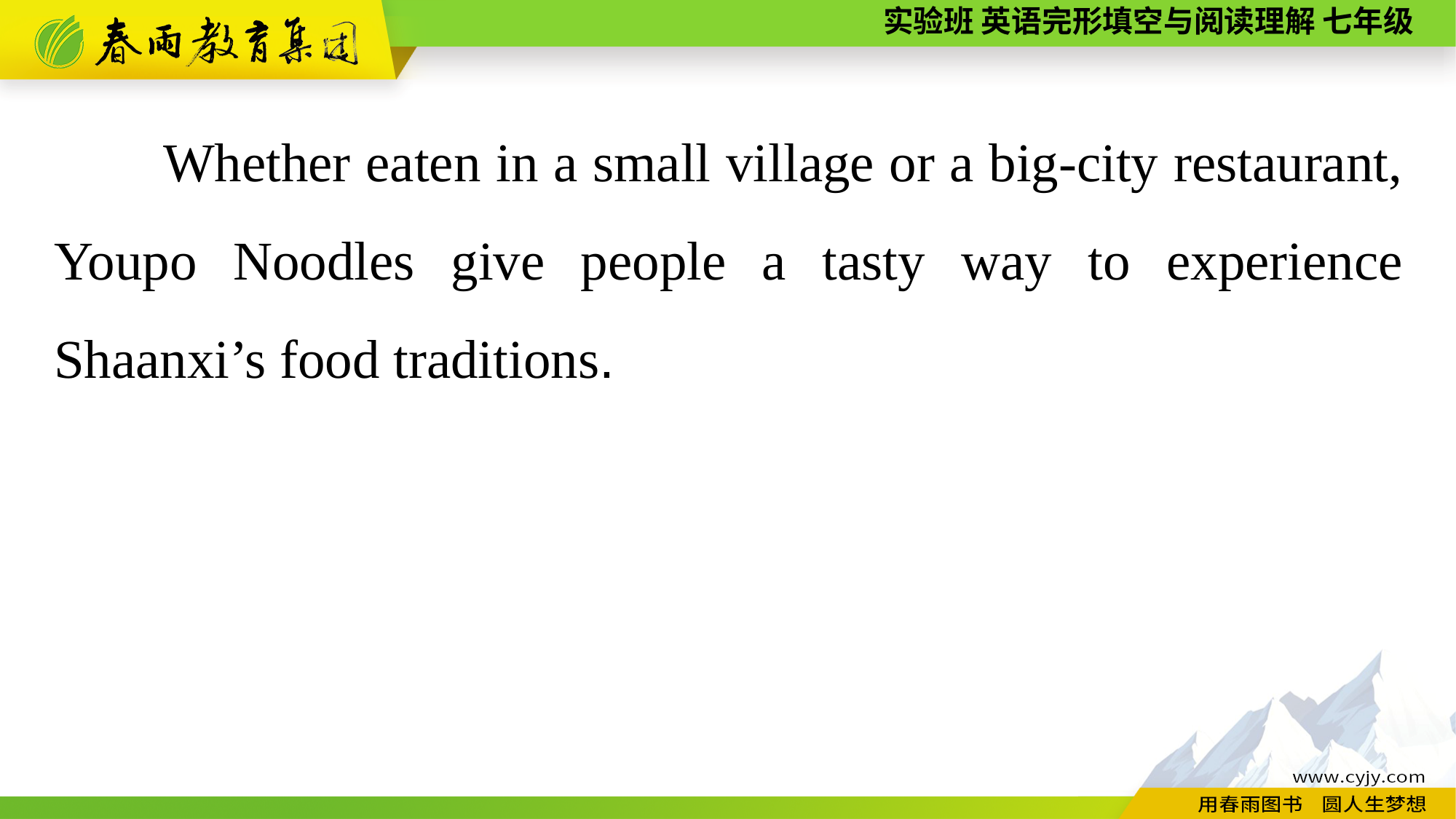

Whether eaten in a small village or a big-city restaurant, Youpo Noodles give people a tasty way to experience Shaanxi’s food traditions.